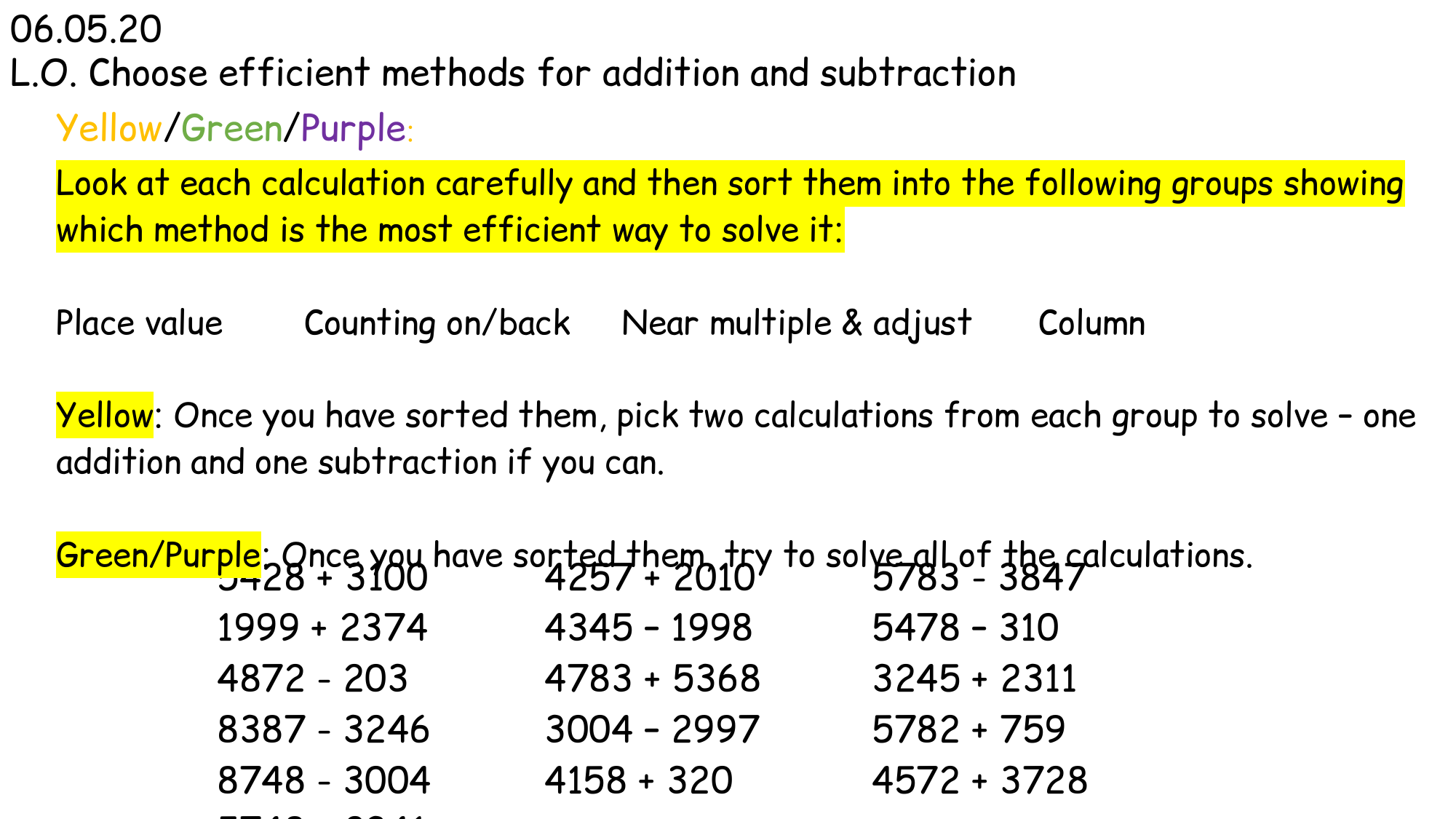

06.05.20
L.O. Choose efficient methods for addition and subtraction
Yellow/Green/Purple:
| Look at each calculation carefully and then sort them into the following groups showing which method is the most efficient way to solve it: Place value Counting on/back Near multiple & adjust Column Yellow: Once you have sorted them, pick two calculations from each group to solve – one addition and one subtraction if you can. Green/Purple: Once you have sorted them, try to solve all of the calculations. |
| --- |
| 5428 + 3100 4257 + 2010 5783 - 3847 1999 + 2374 4345 – 1998 5478 – 310 4872 - 203 4783 + 5368 3245 + 2311 8387 - 3246 3004 – 2997 5782 + 759 8748 - 3004 4158 + 320 4572 + 3728 5748 – 2341 |
| --- |